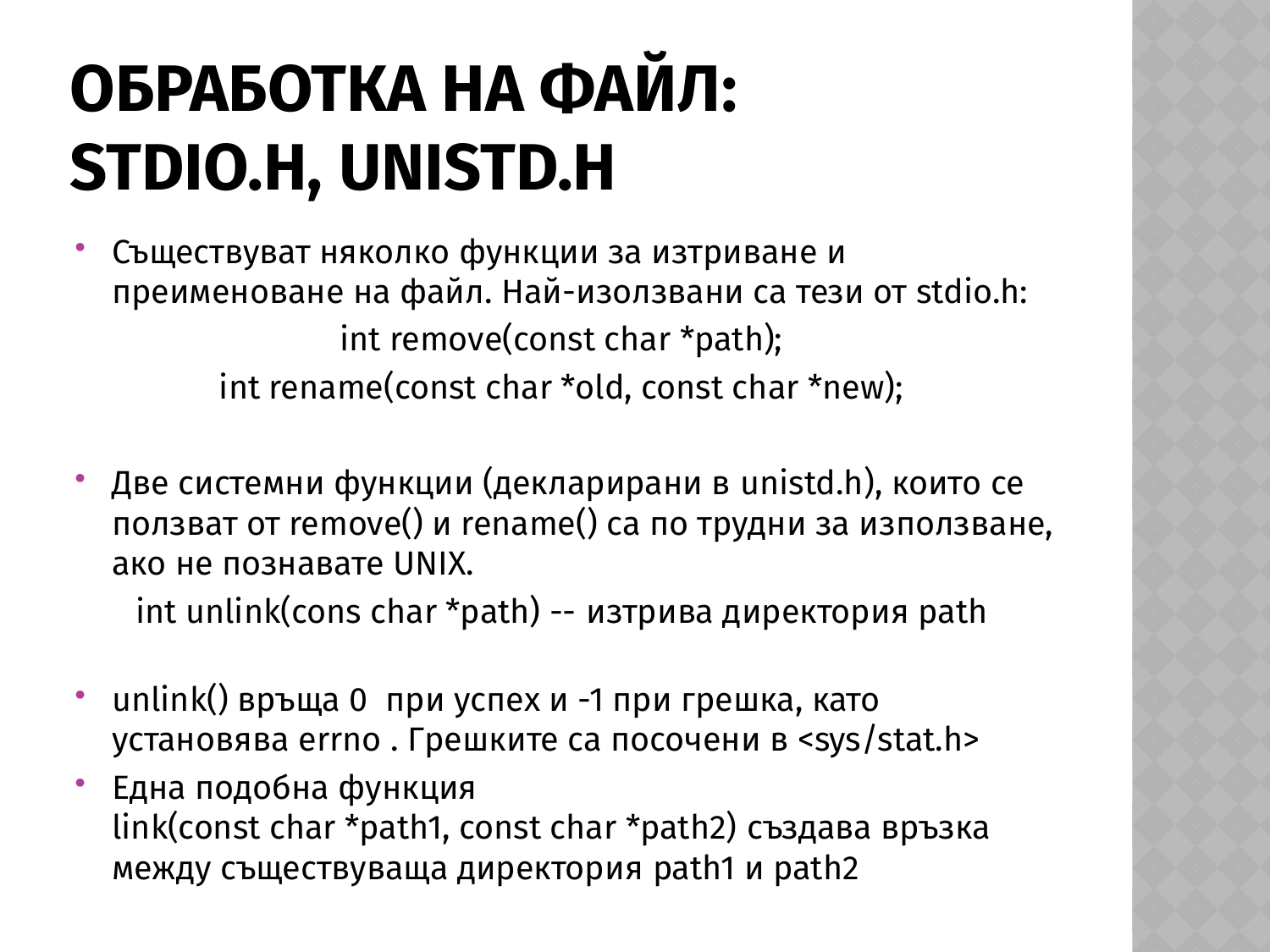

# Обработка на файл: stdio.h, unistd.h
Съществуват няколко функции за изтриване и преименоване на файл. Най-изолзвани са тези от stdio.h:
int remove(const char *path);
int rename(const char *old, const char *new);

Две системни функции (декларирани в unistd.h), които се ползват от remove() и rename() са по трудни за използване, ако не познавате UNIX.
int unlink(cons char *path) -- изтрива директория path
unlink() връща 0  при успех и -1 при грешка, като установява errno . Грешките са посочени в <sys/stat.h>
Една подобна функция
link(const char *path1, const char *path2) създава връзка между съществуваща директория path1 и path2